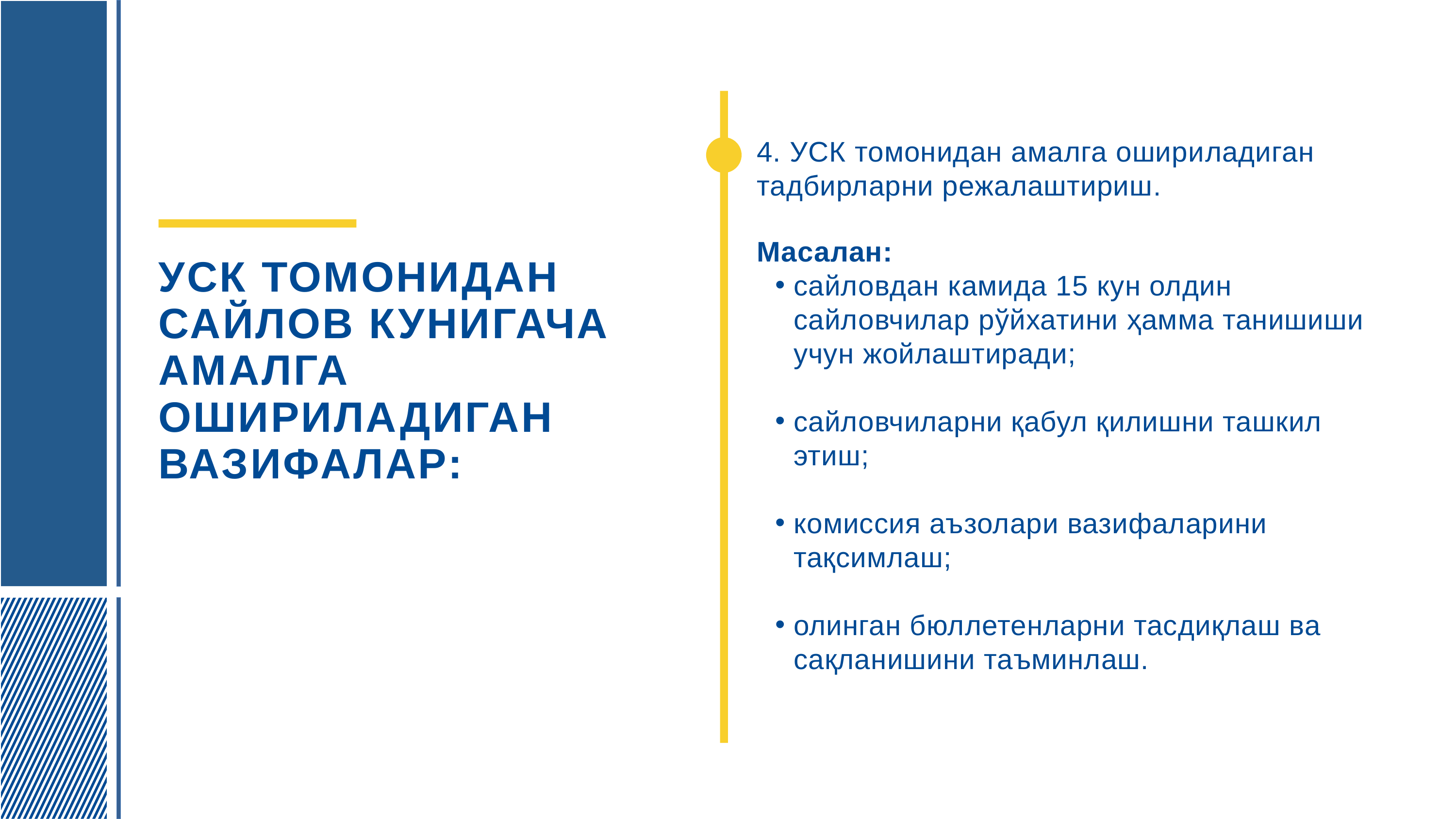

4. УСК томонидан амалга ошириладиган тадбирларни режалаштириш.

Масалан:
сайловдан камида 15 кун олдин сайловчилар рўйхатини ҳамма танишиши учун жойлаштиради;

сайловчиларни қабул қилишни ташкил этиш;

комиссия аъзолари вазифаларини тақсимлаш;

олинган бюллетенларни тасдиқлаш ва сақланишини таъминлаш.
УСК ТОМОНИДАН САЙЛОВ КУНИГАЧА АМАЛГА ОШИРИЛАДИГАН ВАЗИФАЛАР: